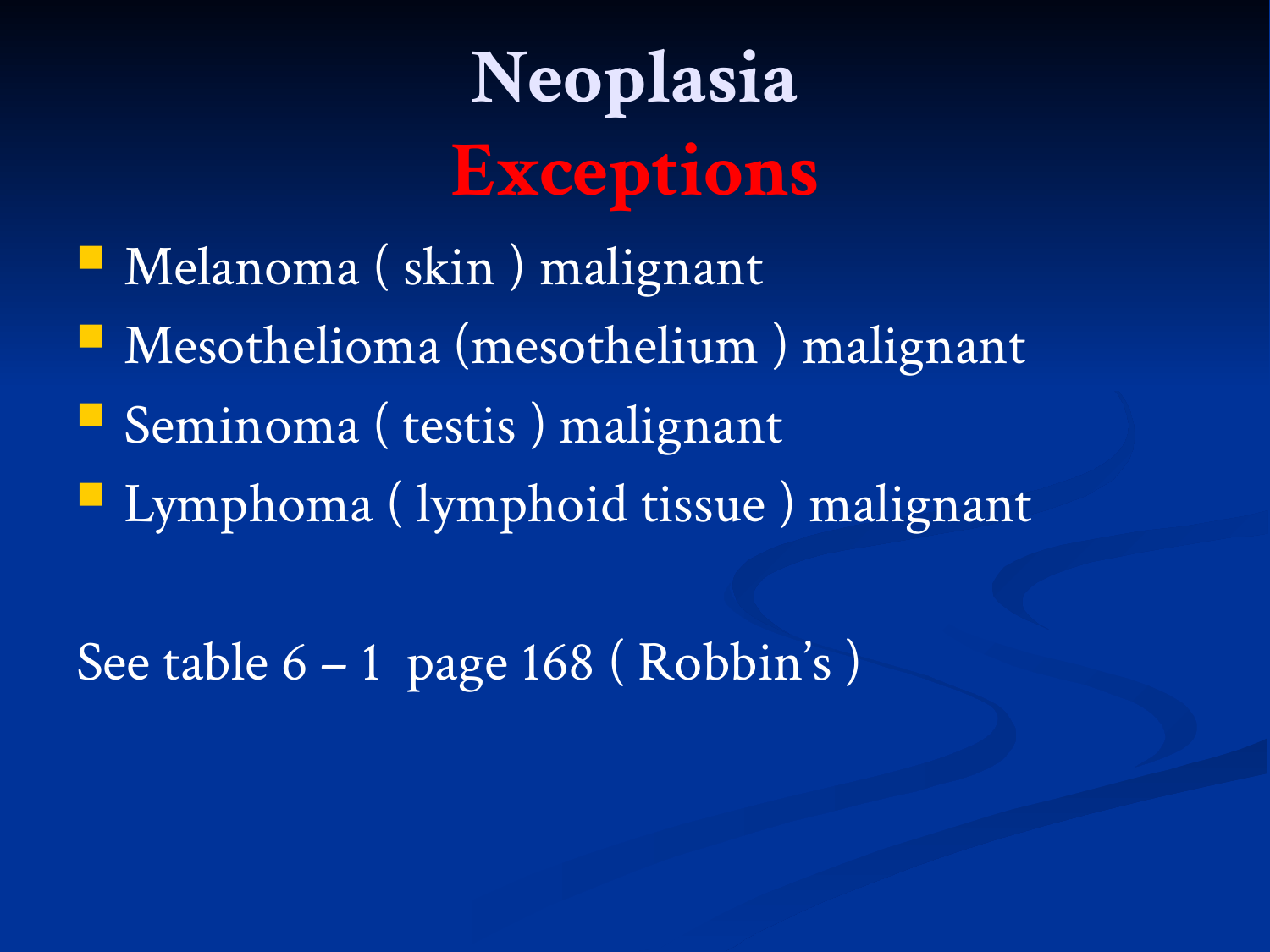

# Neoplasia Exceptions
Melanoma ( skin ) malignant
Mesothelioma (mesothelium ) malignant
Seminoma ( testis ) malignant
Lymphoma ( lymphoid tissue ) malignant

See table 6 – 1  page 168 ( Robbin’s )